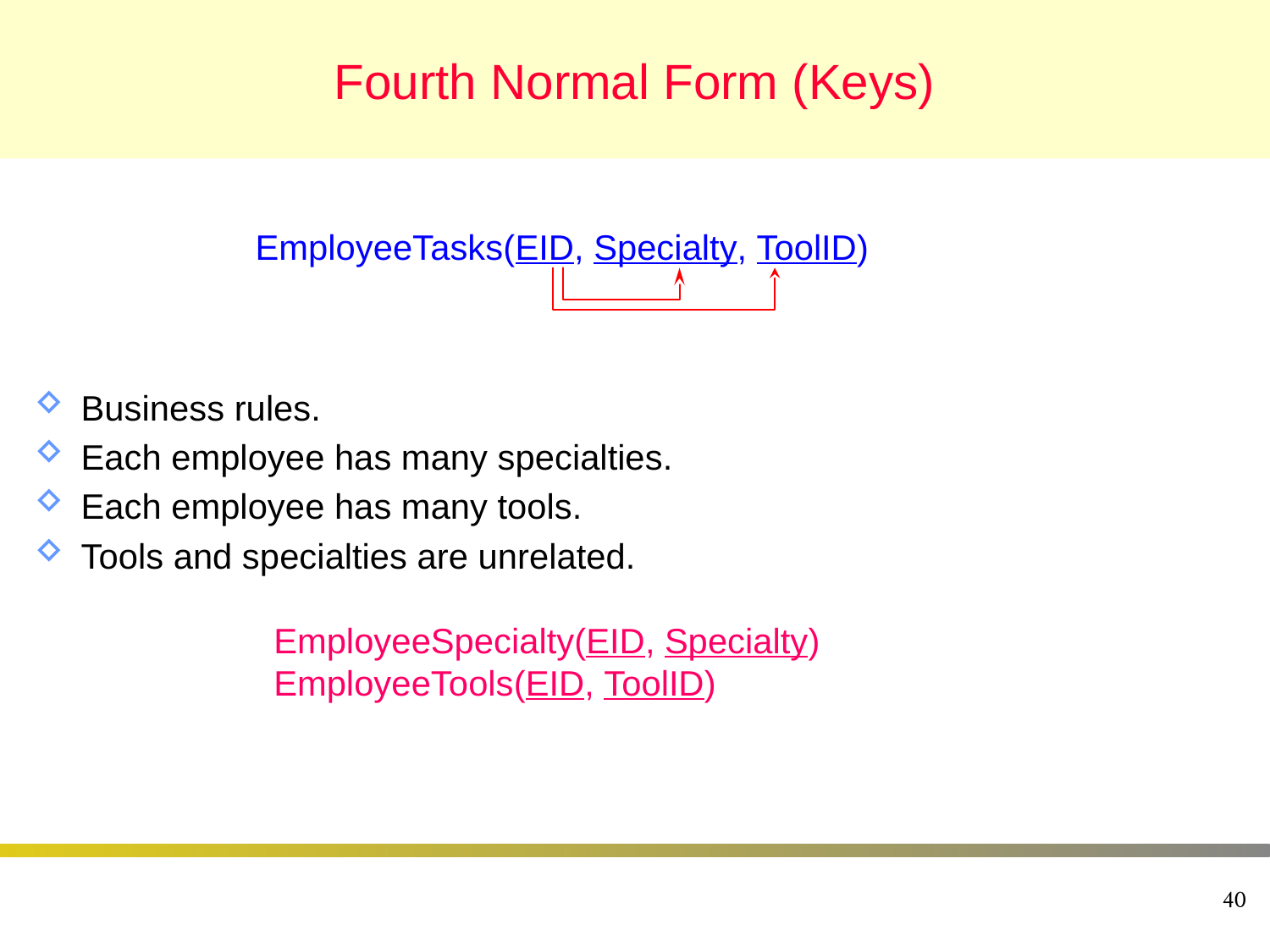

# Fourth Normal Form (Keys)
EmployeeTasks(EID, Specialty, ToolID)

Business rules.
Each employee has many specialties.
Each employee has many tools.
Tools and specialties are unrelated.
EmployeeSpecialty(EID, Specialty)
EmployeeTools(EID, ToolID)
40